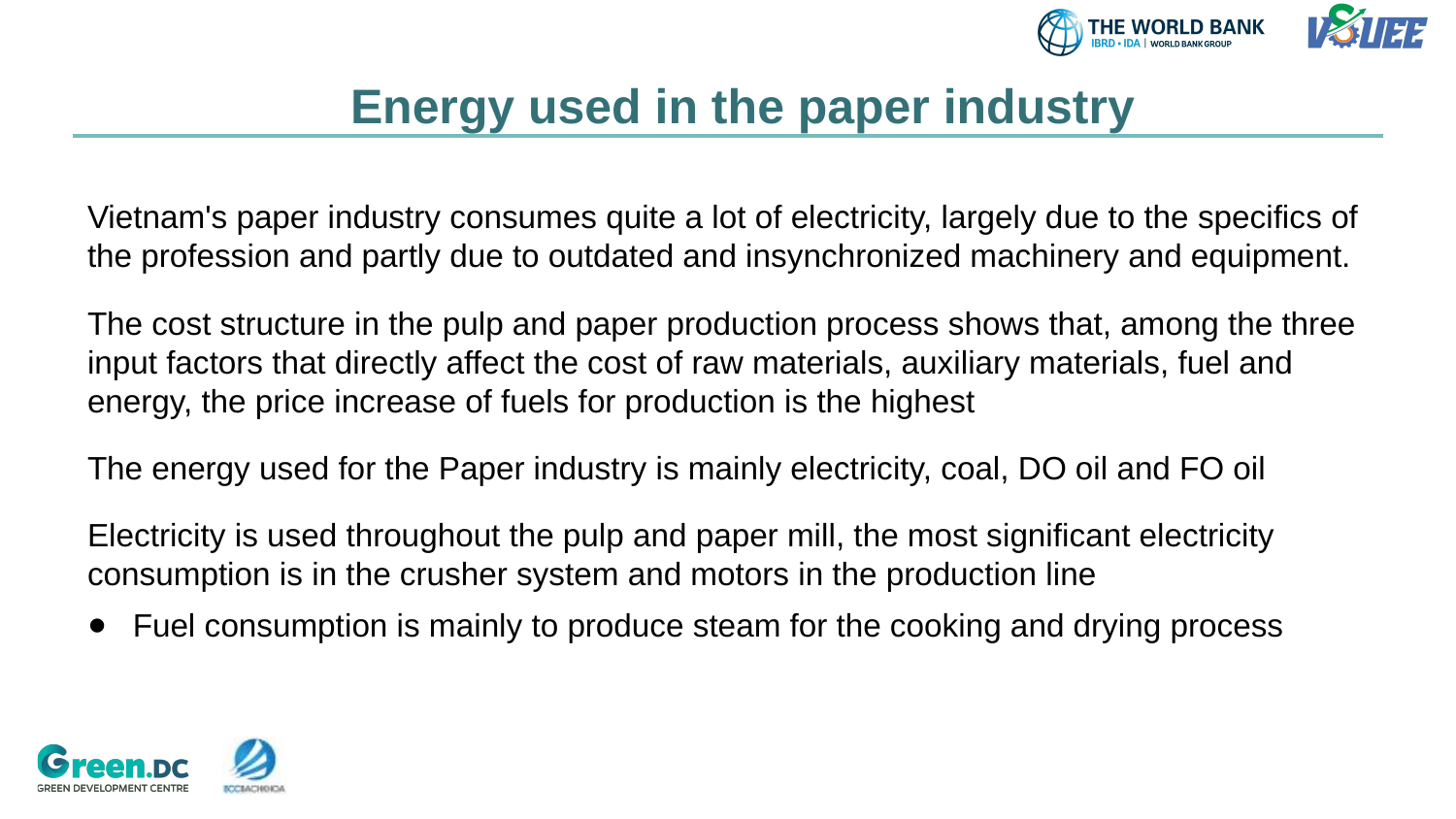

# Energy used in the paper industry
Vietnam's paper industry consumes quite a lot of electricity, largely due to the specifics of the profession and partly due to outdated and insynchronized machinery and equipment.
The cost structure in the pulp and paper production process shows that, among the three input factors that directly affect the cost of raw materials, auxiliary materials, fuel and energy, the price increase of fuels for production is the highest
The energy used for the Paper industry is mainly electricity, coal, DO oil and FO oil
Electricity is used throughout the pulp and paper mill, the most significant electricity consumption is in the crusher system and motors in the production line
Fuel consumption is mainly to produce steam for the cooking and drying process